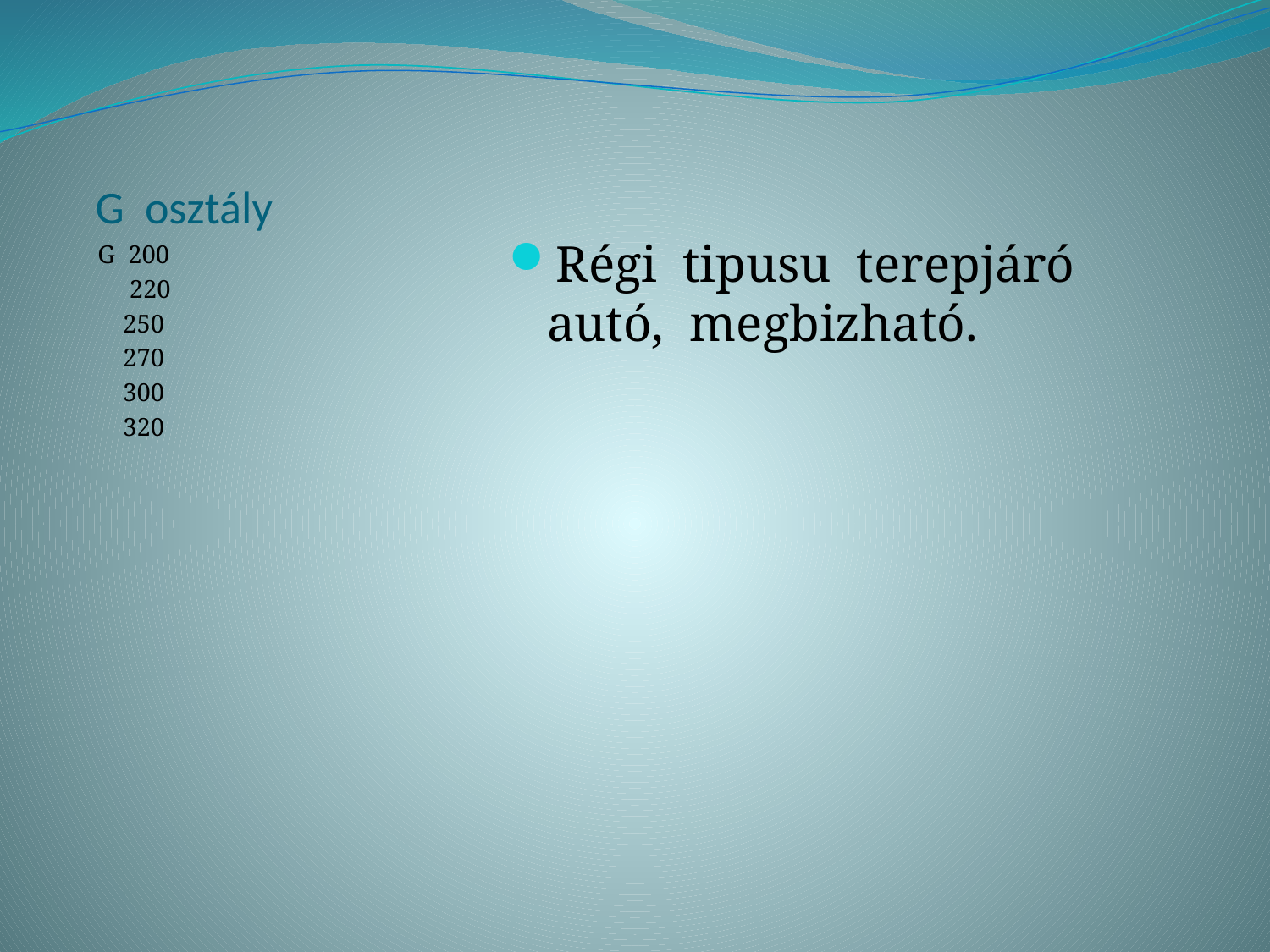

# G  osztály
G  200
     220
    250
    270
    300
    320

Régi  tipusu  terepjáró  autó,  megbizható.